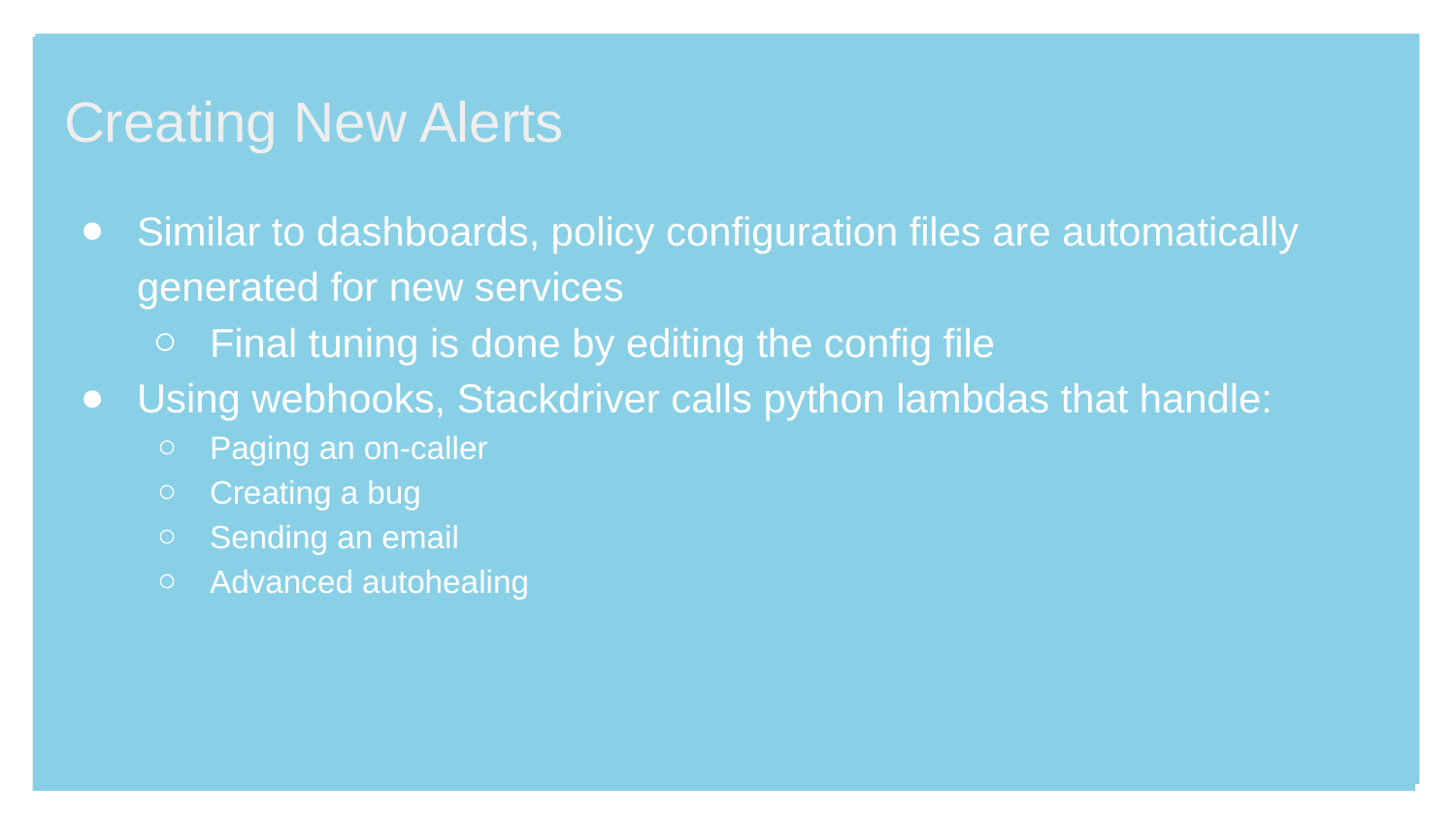

Creating New Alerts
Similar to dashboards, policy configuration files are automatically generated for new services
Final tuning is done by editing the config file
Using webhooks, Stackdriver calls python lambdas that handle:
Paging an on-caller
Creating a bug
Sending an email
Advanced autohealing